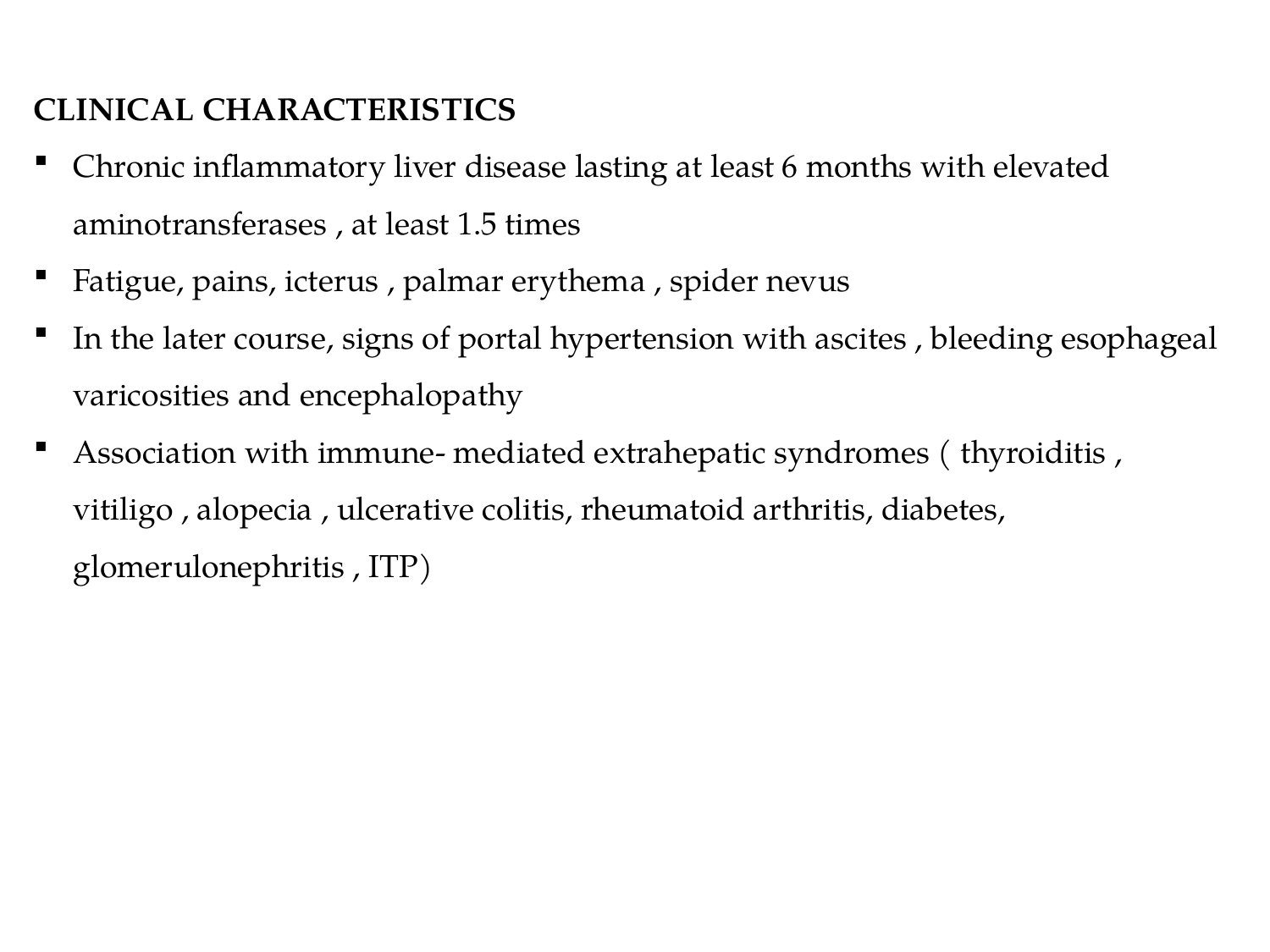

CLINICAL CHARACTERISTICS
Chronic inflammatory liver disease lasting at least 6 months with elevated aminotransferases , at least 1.5 times
Fatigue, pains, icterus , palmar erythema , spider nevus
In the later course, signs of portal hypertension with ascites , bleeding esophageal varicosities and encephalopathy
Association with immune- mediated extrahepatic syndromes ( thyroiditis , vitiligo , alopecia , ulcerative colitis, rheumatoid arthritis, diabetes, glomerulonephritis , ITP)